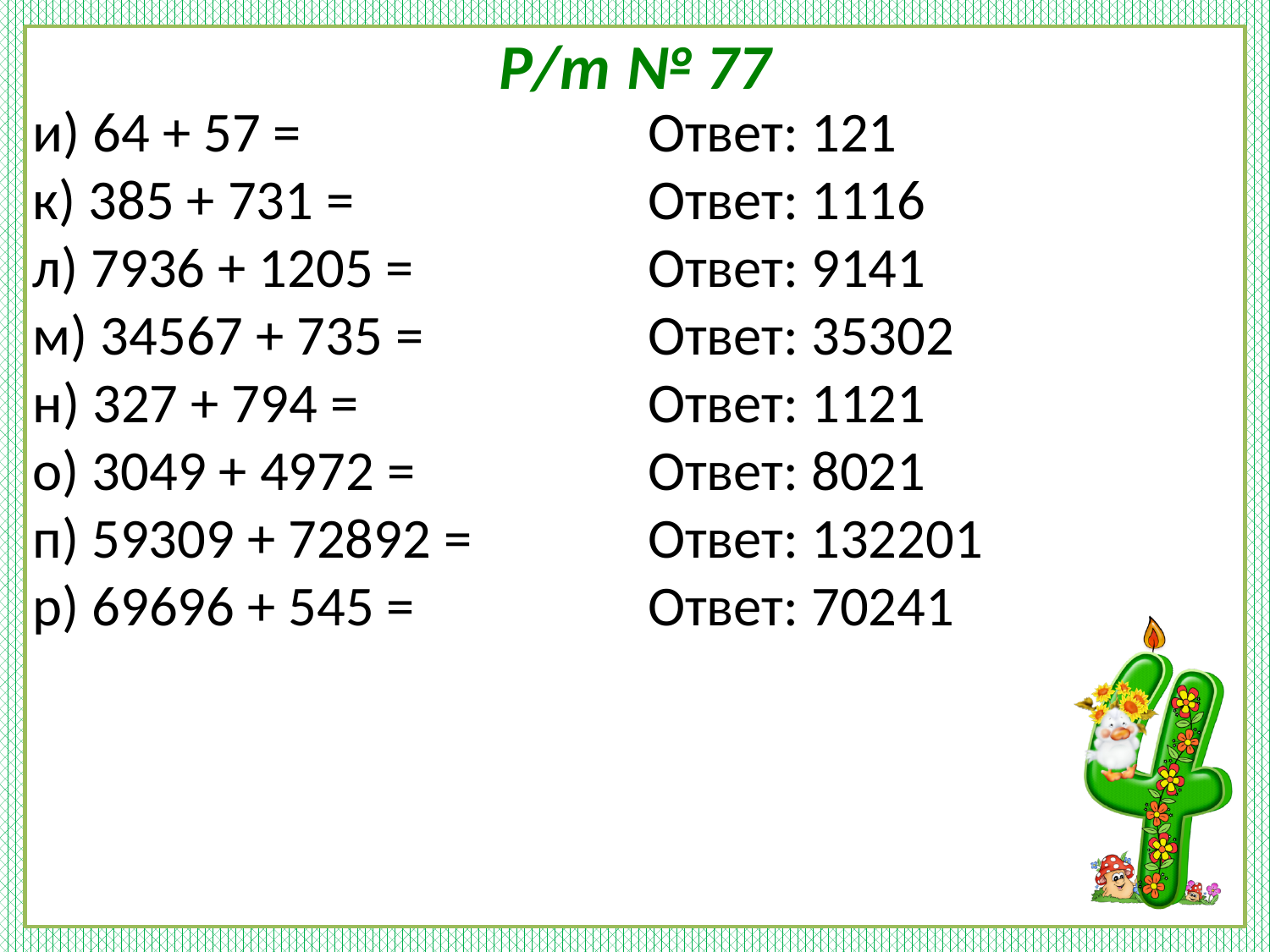

# Р/т № 77
и) 64 + 57 =
к) 385 + 731 =
л) 7936 + 1205 =
м) 34567 + 735 =
н) 327 + 794 =
о) 3049 + 4972 =
п) 59309 + 72892 =
р) 69696 + 545 =

Ответ: 121
Ответ: 1116
Ответ: 9141
Ответ: 35302
Ответ: 1121
Ответ: 8021
Ответ: 132201
Ответ: 70241